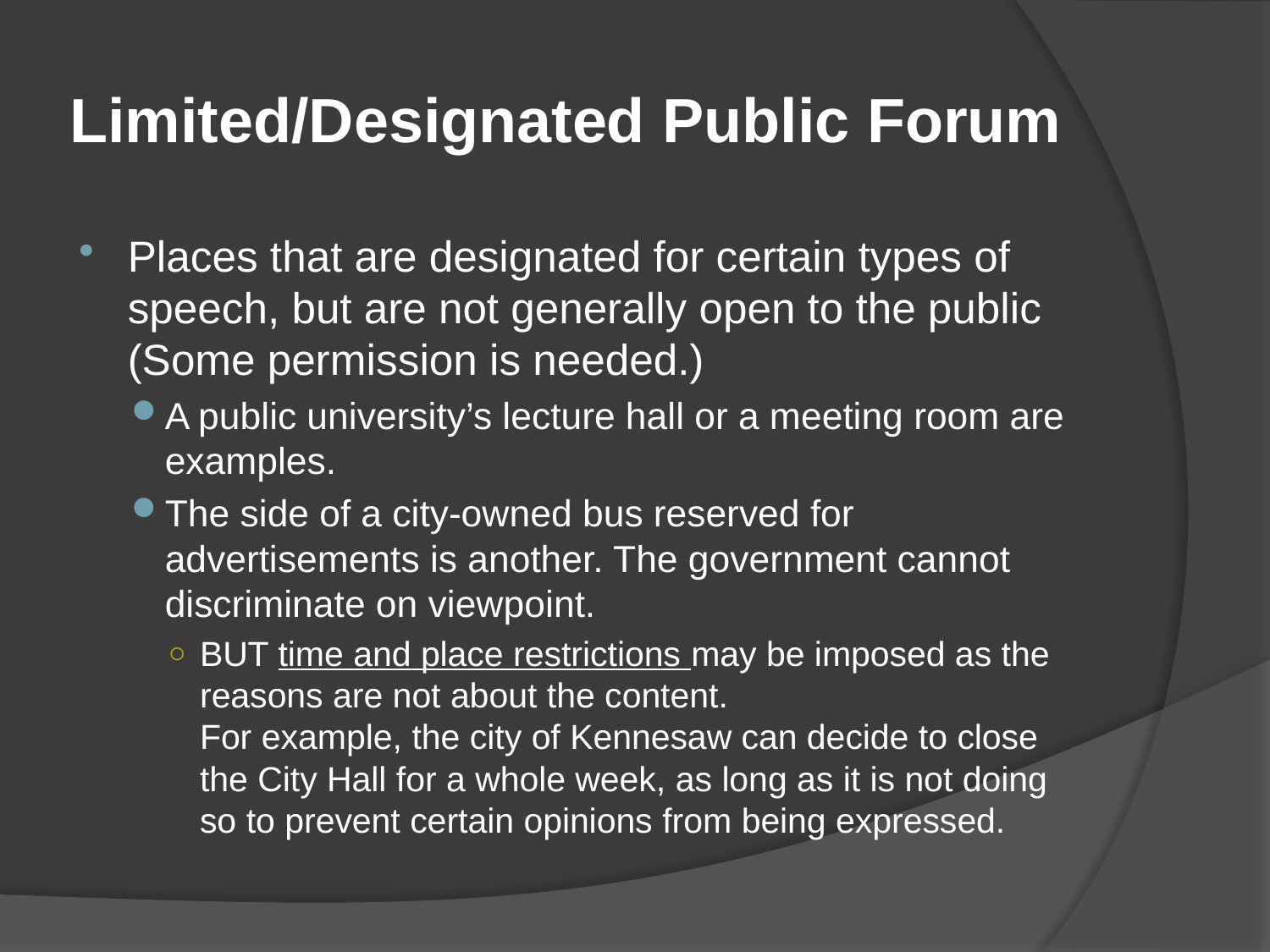

# Limited/Designated Public Forum
Places that are designated for certain types of speech, but are not generally open to the public (Some permission is needed.)
A public university’s lecture hall or a meeting room are examples.
The side of a city-owned bus reserved for advertisements is another. The government cannot discriminate on viewpoint.
BUT time and place restrictions may be imposed as the reasons are not about the content.
For example, the city of Kennesaw can decide to close the City Hall for a whole week, as long as it is not doing so to prevent certain opinions from being expressed.